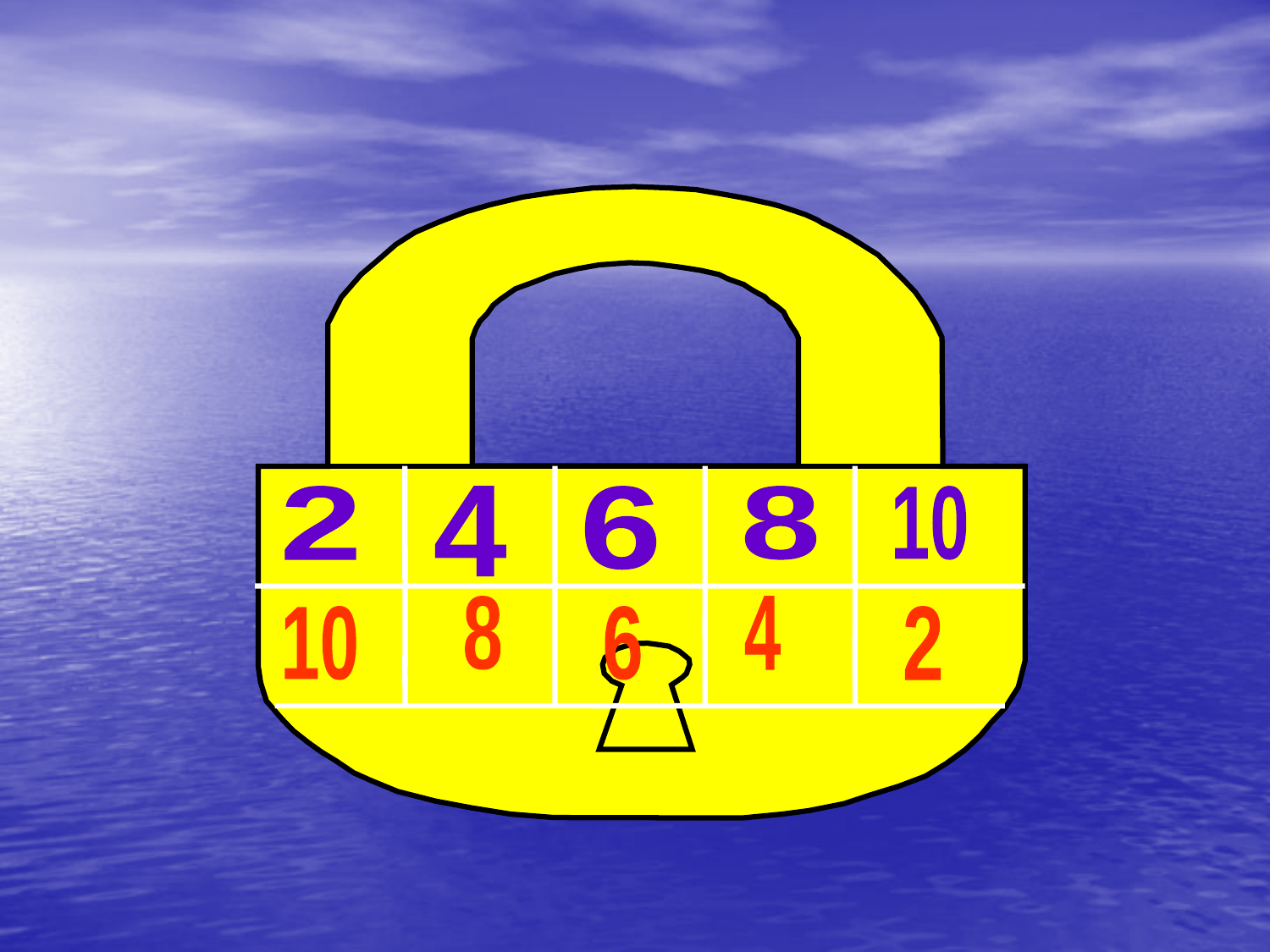

2
4

6
8
10

8
4
10
6
2